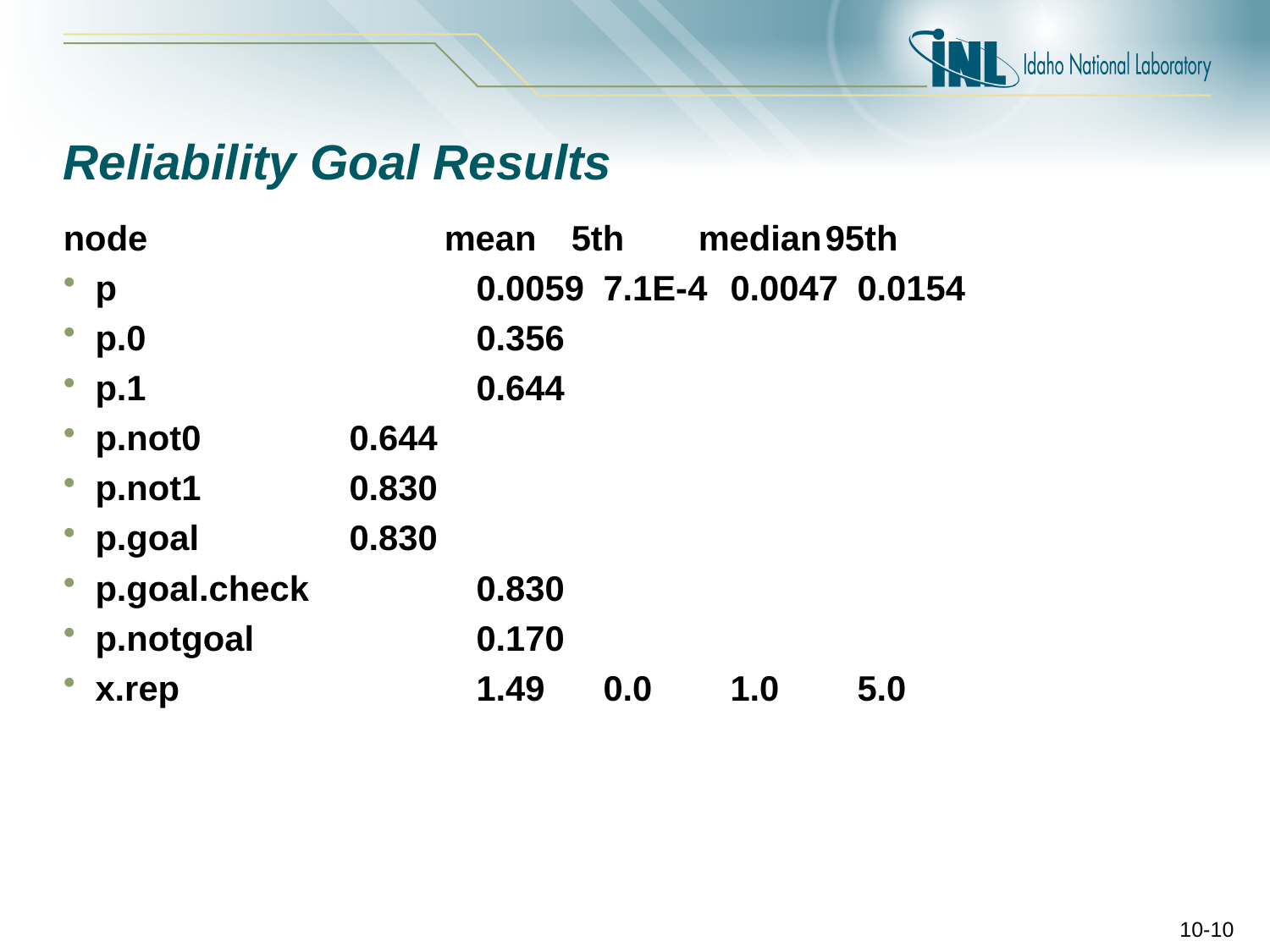

# Reliability Goal Results
node			mean	5th	median	95th
p			0.0059	7.1E-4	0.0047	0.0154
p.0			0.356
p.1			0.644
p.not0		0.644
p.not1		0.830
p.goal		0.830
p.goal.check		0.830
p.notgoal		0.170
x.rep			1.49	0.0	1.0	5.0
10-10